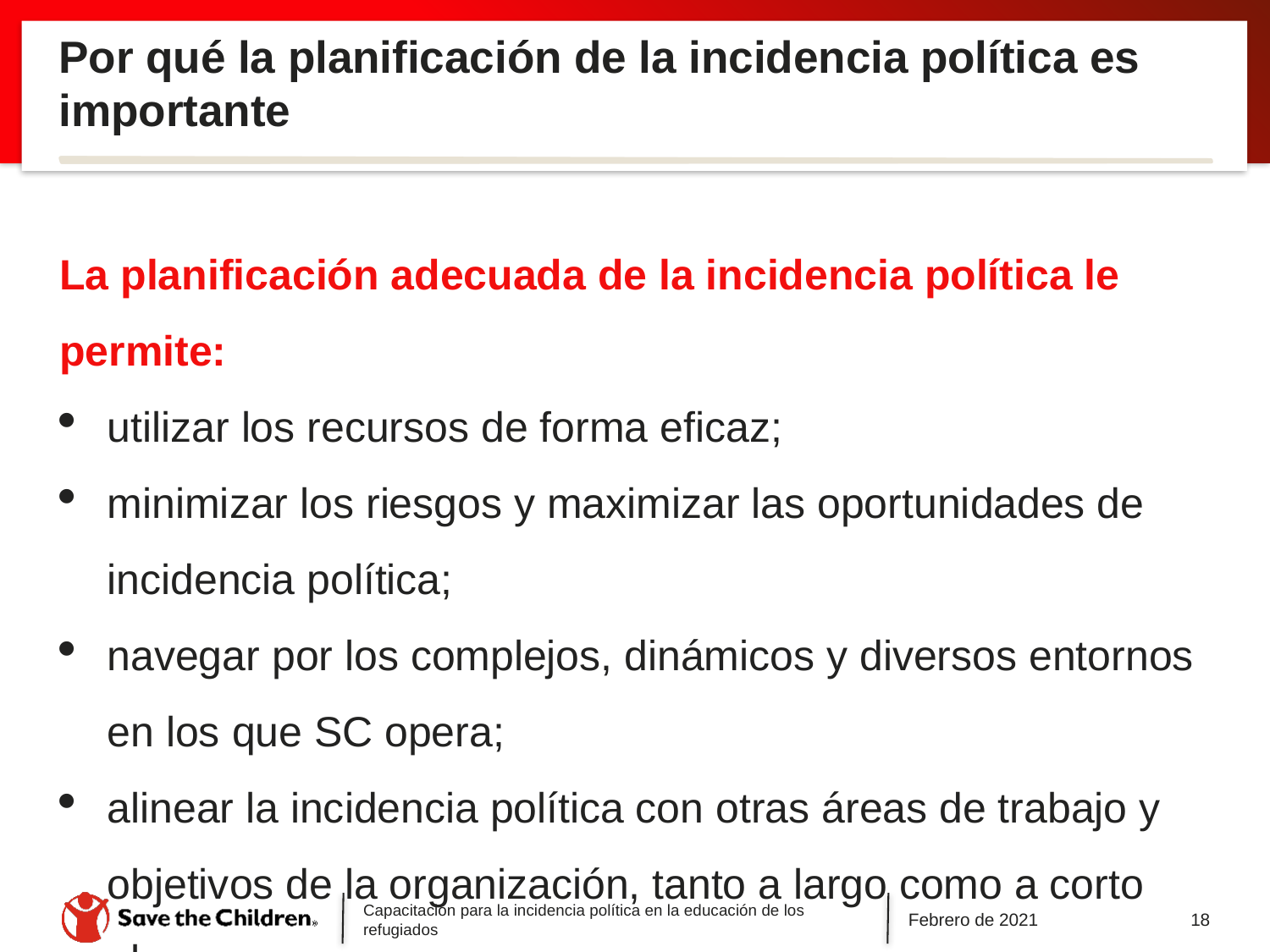

# Por qué la planificación de la incidencia política es importante
La planificación adecuada de la incidencia política le permite:
utilizar los recursos de forma eficaz;
minimizar los riesgos y maximizar las oportunidades de incidencia política;
navegar por los complejos, dinámicos y diversos entornos en los que SC opera;
alinear la incidencia política con otras áreas de trabajo y objetivos de la organización, tanto a largo como a corto plazo.

Capacitación para la incidencia política en la educación de los refugiados
Febrero de 2021
18